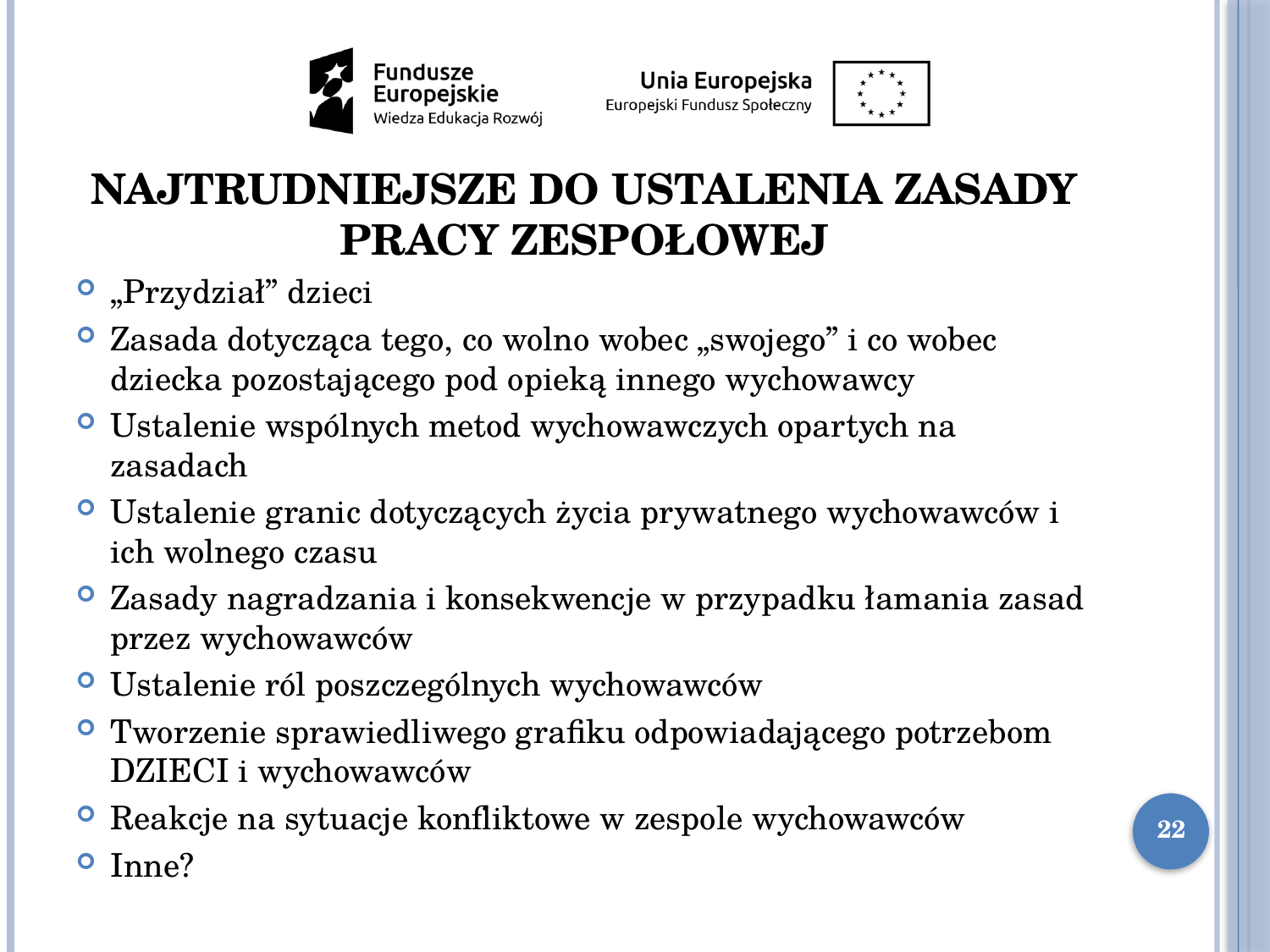

NAJTRUDNIEJSZE DO USTALENIA ZASADY PRACY ZESPOŁOWEJ
„Przydział” dzieci
Zasada dotycząca tego, co wolno wobec „swojego” i co wobec dziecka pozostającego pod opieką innego wychowawcy
Ustalenie wspólnych metod wychowawczych opartych na zasadach
Ustalenie granic dotyczących życia prywatnego wychowawców i ich wolnego czasu
Zasady nagradzania i konsekwencje w przypadku łamania zasad przez wychowawców
Ustalenie ról poszczególnych wychowawców
Tworzenie sprawiedliwego grafiku odpowiadającego potrzebom DZIECI i wychowawców
Reakcje na sytuacje konfliktowe w zespole wychowawców
Inne?

22